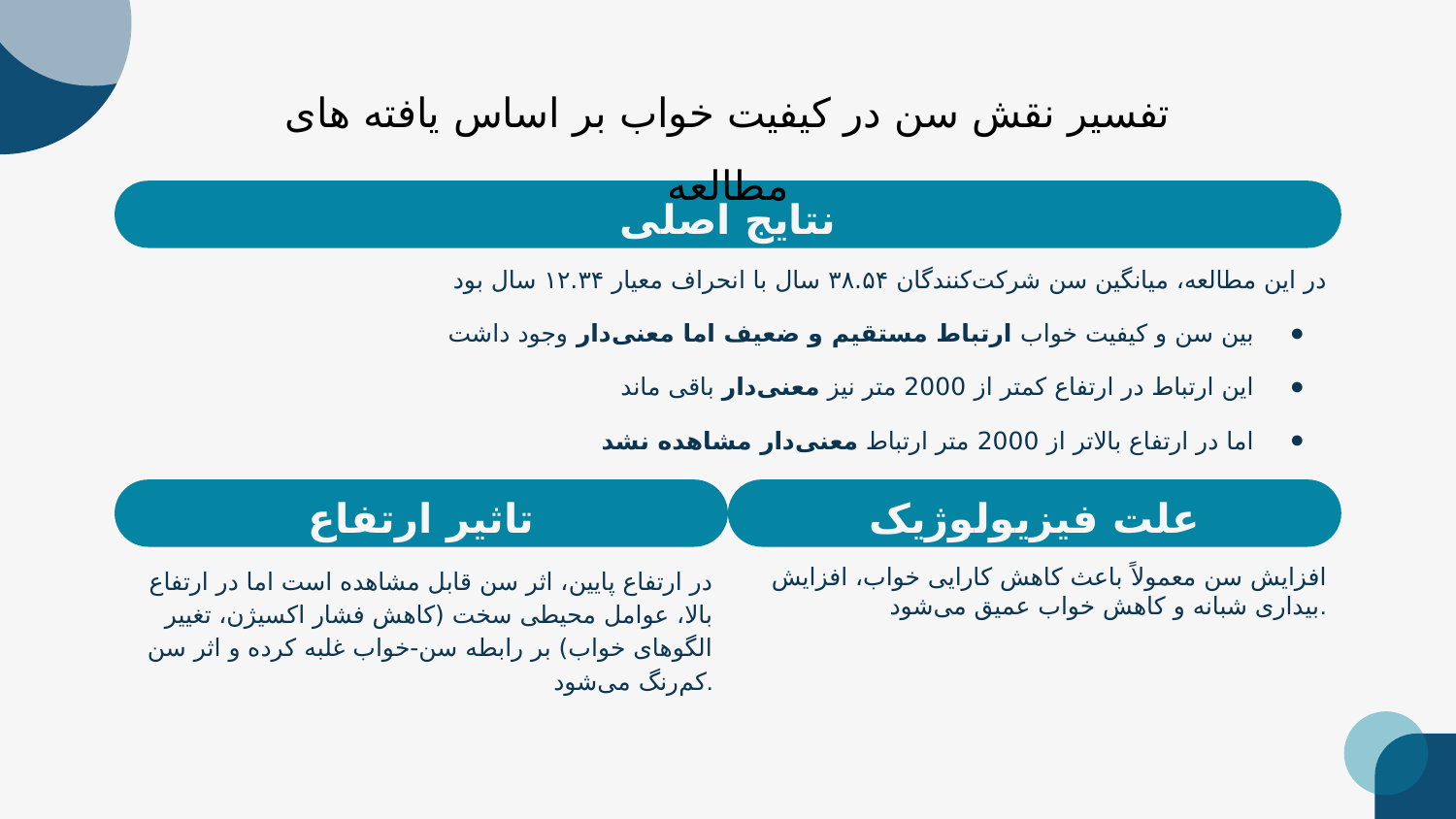

تفسیر نقش سن در کیفیت خواب بر اساس یافته های مطالعه
نتایج اصلی
در این مطالعه، میانگین سن شرکت‌کنندگان ۳۸.۵۴ سال با انحراف معیار ۱۲.۳۴ سال بود
بین سن و کیفیت خواب ارتباط مستقیم و ضعیف اما معنی‌دار وجود داشت
این ارتباط در ارتفاع کمتر از 2000 متر نیز معنی‌دار باقی ماند
اما در ارتفاع بالاتر از 2000 متر ارتباط معنی‌دار مشاهده نشد
تاثیر ارتفاع
علت فیزیولوژیک
در ارتفاع پایین، اثر سن قابل مشاهده است اما در ارتفاع بالا، عوامل محیطی سخت (کاهش فشار اکسیژن، تغییر الگوهای خواب) بر رابطه سن-خواب غلبه کرده و اثر سن کم‌رنگ می‌شود.
افزایش سن معمولاً باعث کاهش کارایی خواب، افزایش بیداری شبانه و کاهش خواب عمیق می‌شود.